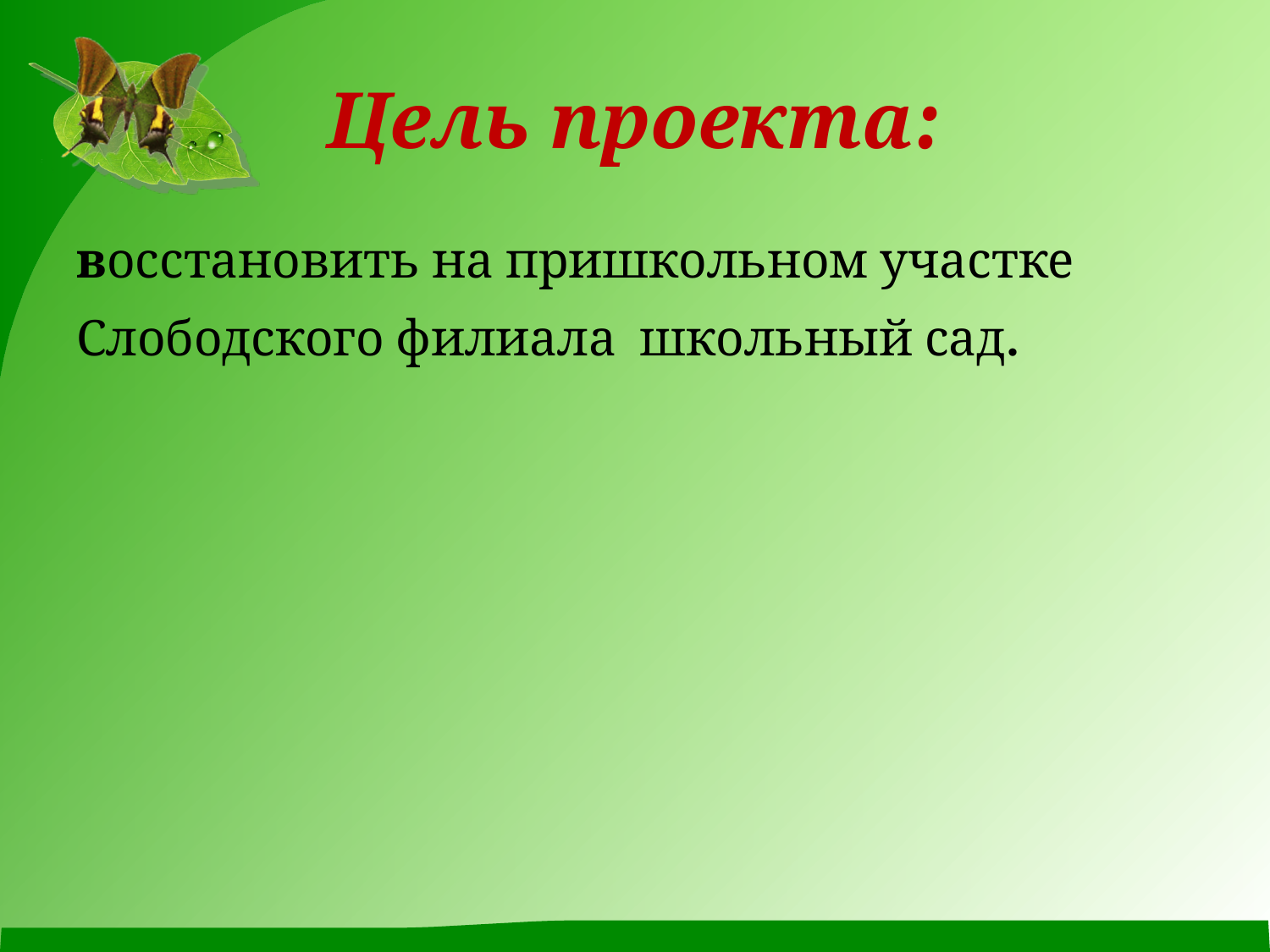

# Цель проекта:
восстановить на пришкольном участке
Слободского филиала  школьный сад.